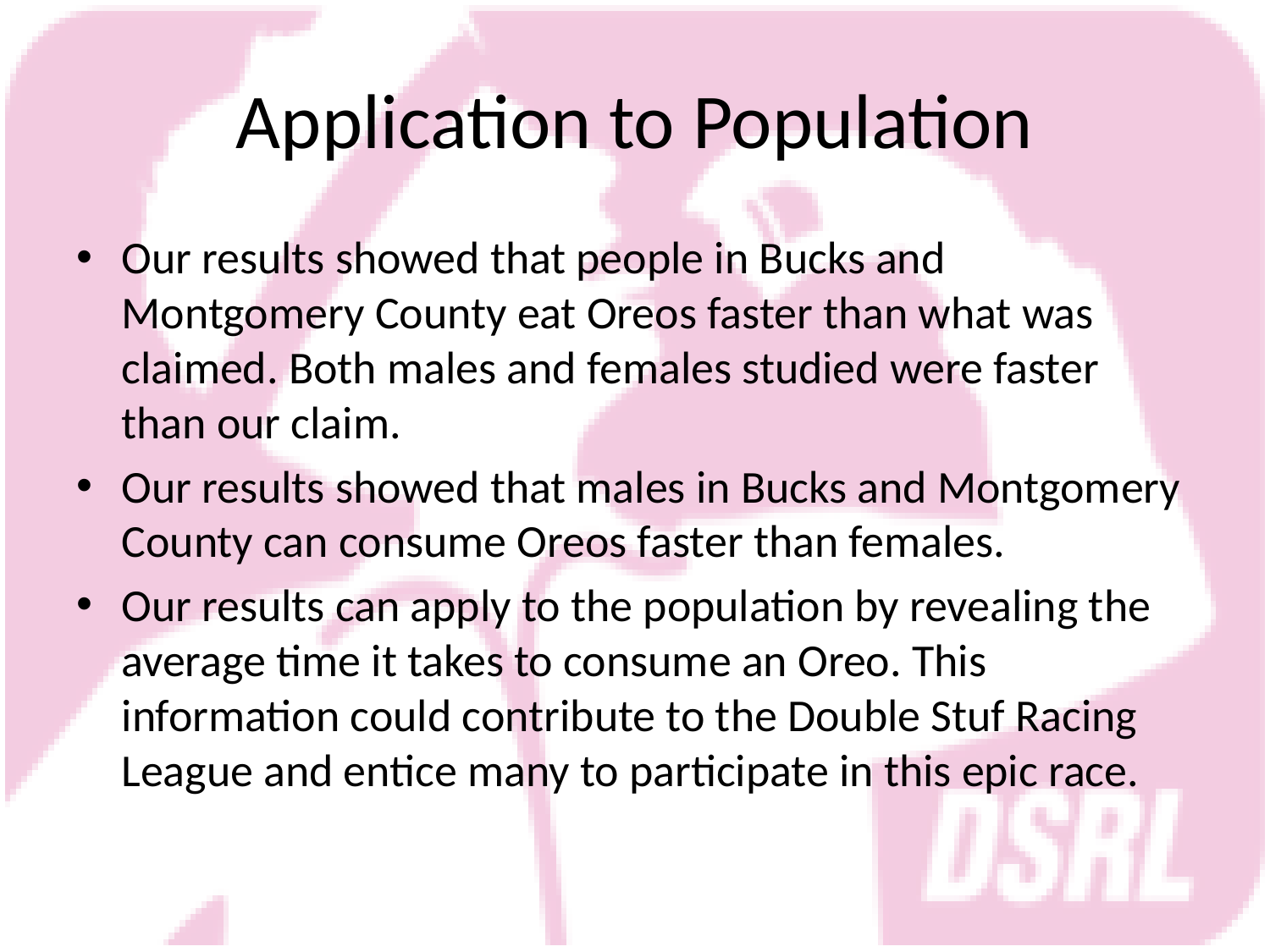

# Application to Population
Our results showed that people in Bucks and Montgomery County eat Oreos faster than what was claimed. Both males and females studied were faster than our claim.
Our results showed that males in Bucks and Montgomery County can consume Oreos faster than females.
Our results can apply to the population by revealing the average time it takes to consume an Oreo. This information could contribute to the Double Stuf Racing League and entice many to participate in this epic race.